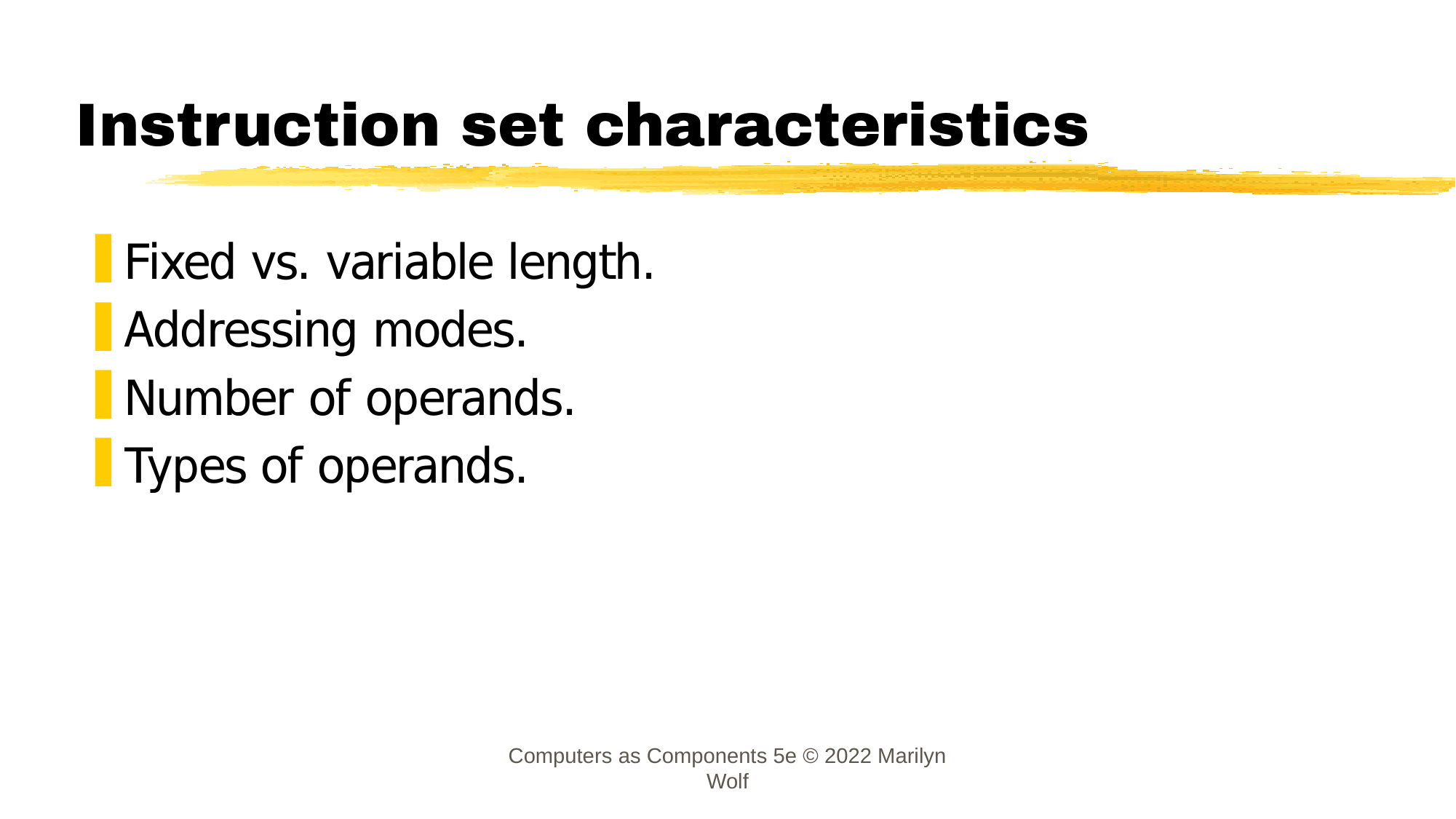

# Instruction set characteristics
Fixed vs. variable length.
Addressing modes.
Number of operands.
Types of operands.
Computers as Components 5e © 2022 Marilyn Wolf